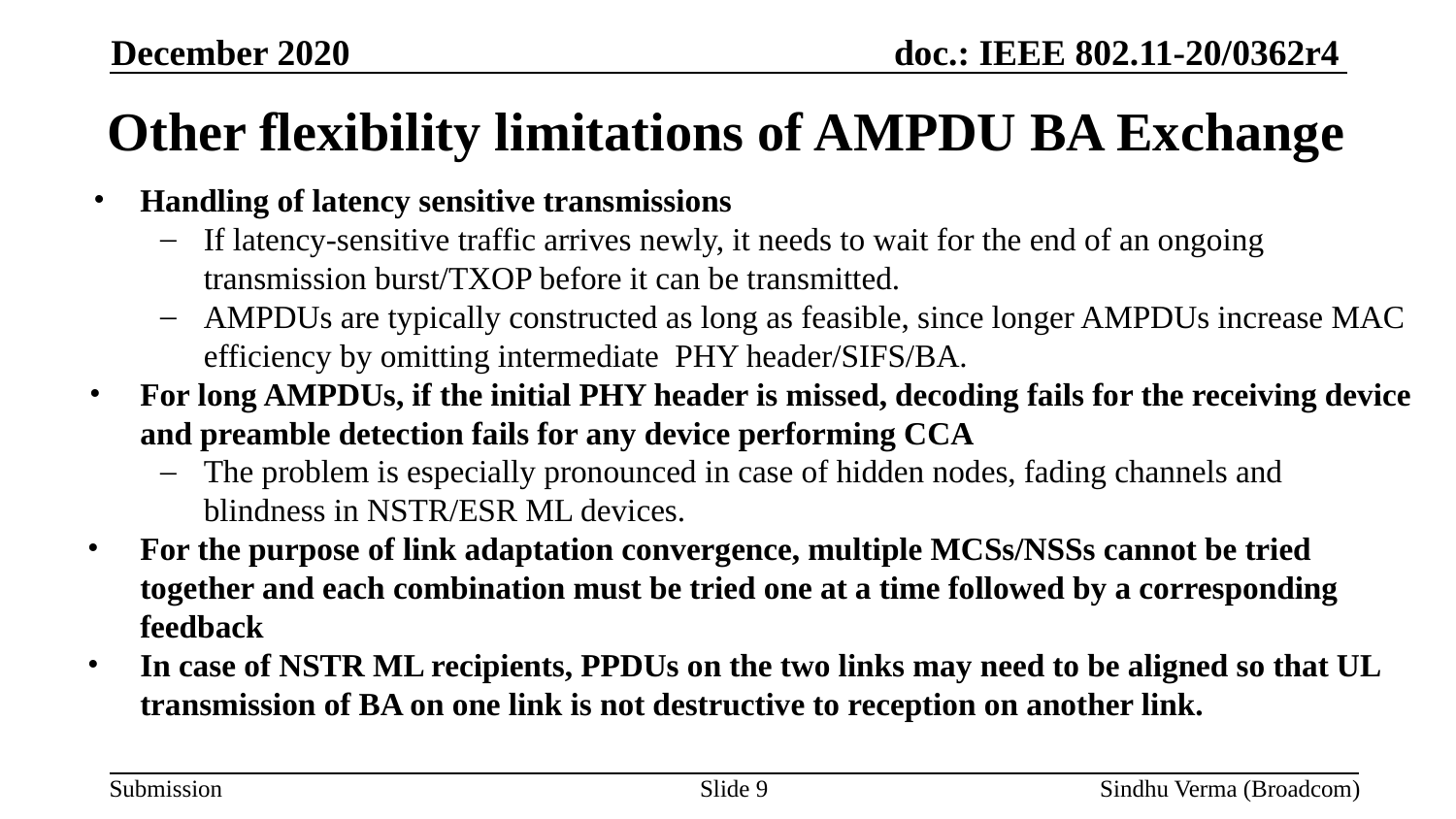

December 2020
# Other flexibility limitations of AMPDU BA Exchange
Handling of latency sensitive transmissions
If latency-sensitive traffic arrives newly, it needs to wait for the end of an ongoing transmission burst/TXOP before it can be transmitted.
AMPDUs are typically constructed as long as feasible, since longer AMPDUs increase MAC efficiency by omitting intermediate  PHY header/SIFS/BA.
For long AMPDUs, if the initial PHY header is missed, decoding fails for the receiving device and preamble detection fails for any device performing CCA
The problem is especially pronounced in case of hidden nodes, fading channels and blindness in NSTR/ESR ML devices.
For the purpose of link adaptation convergence, multiple MCSs/NSSs cannot be tried together and each combination must be tried one at a time followed by a corresponding feedback
In case of NSTR ML recipients, PPDUs on the two links may need to be aligned so that UL transmission of BA on one link is not destructive to reception on another link.

Slide 9
Sindhu Verma (Broadcom)